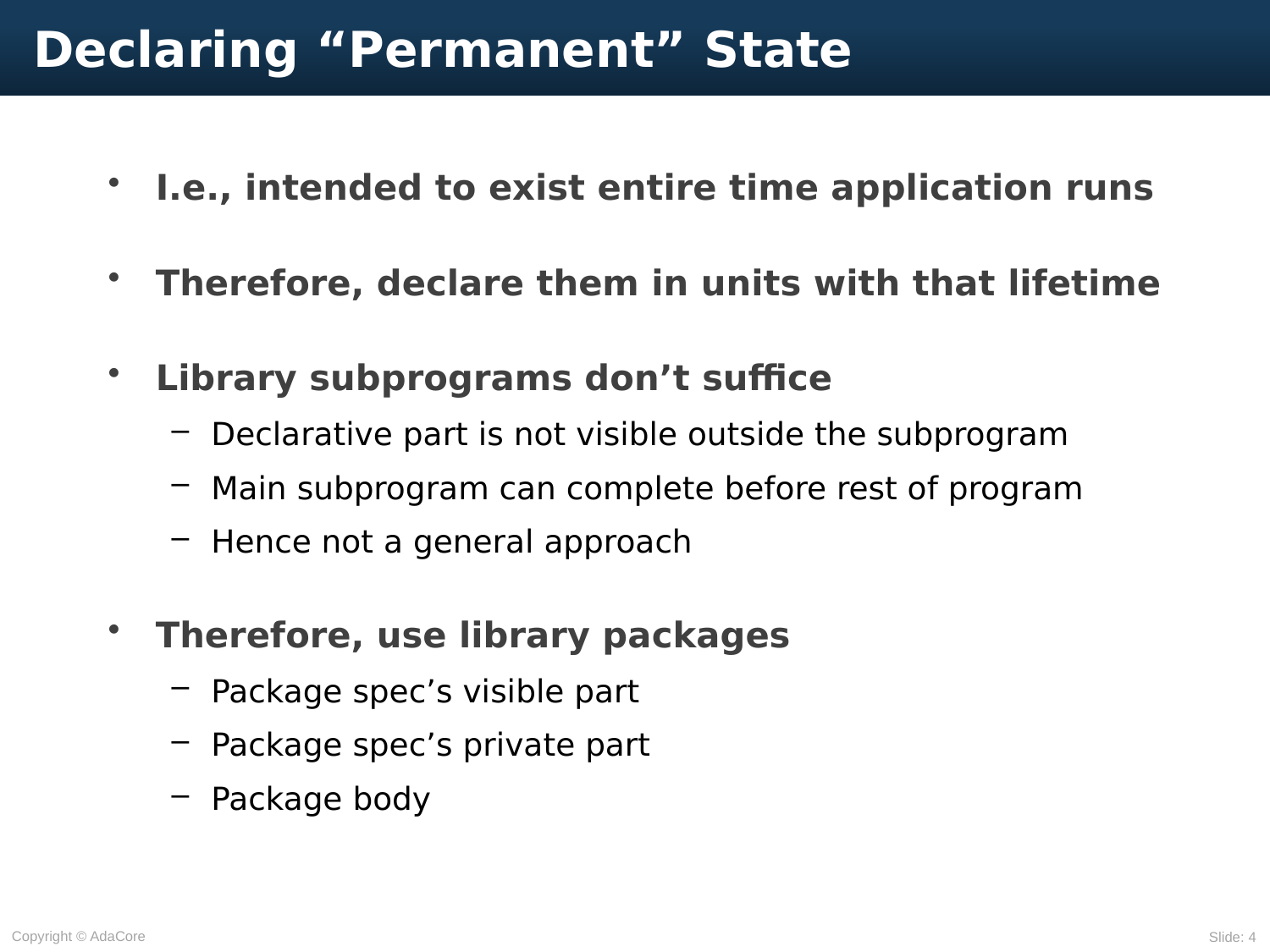

# Declaring “Permanent” State
I.e., intended to exist entire time application runs
Therefore, declare them in units with that lifetime
Library subprograms don’t suffice
Declarative part is not visible outside the subprogram
Main subprogram can complete before rest of program
Hence not a general approach
Therefore, use library packages
Package spec’s visible part
Package spec’s private part
Package body